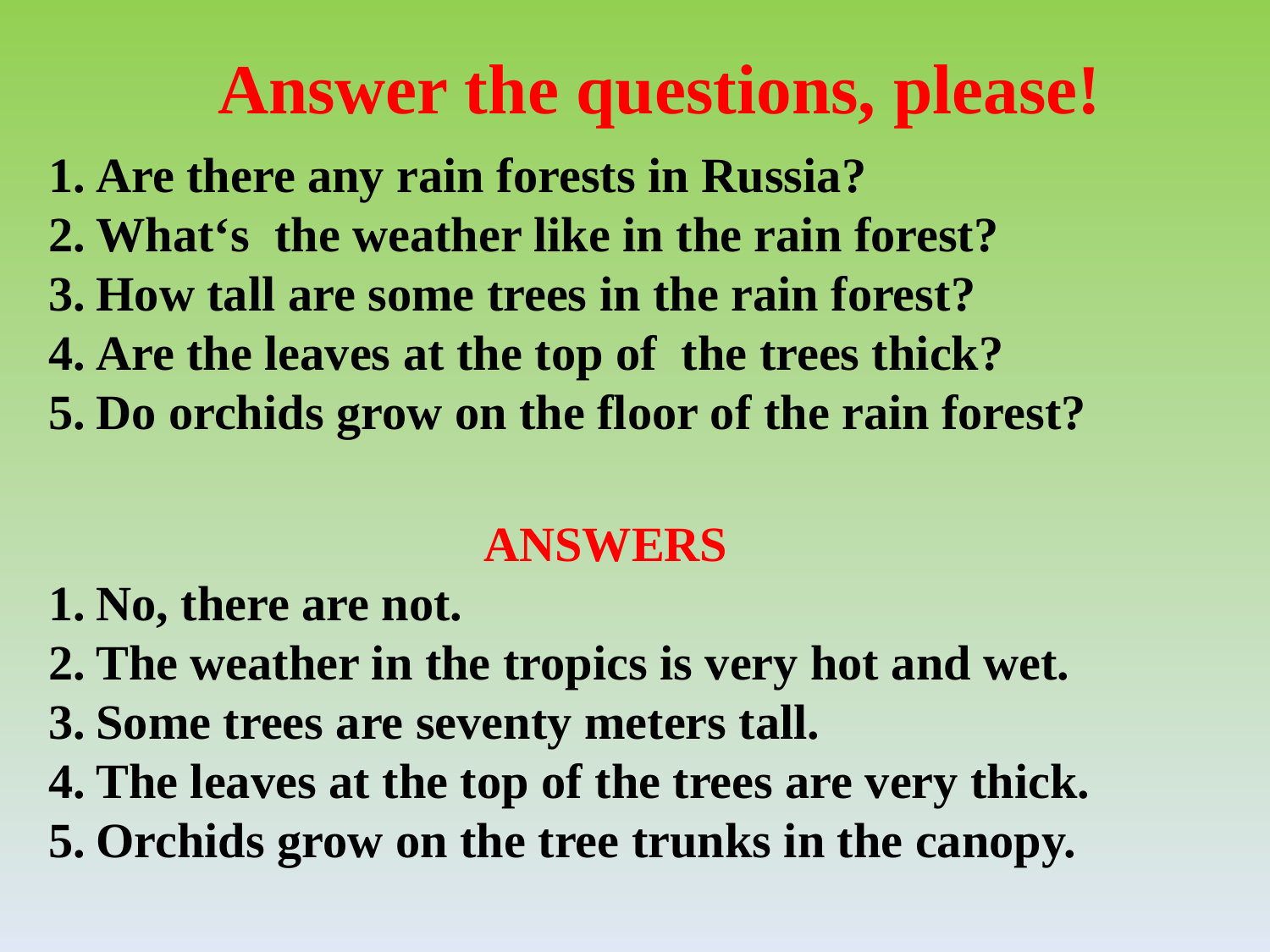

Answer the questions, please!
Are there any rain forests in Russia?
What‘s  the weather like in the rain forest?
How tall are some trees in the rain forest?
Are the leaves at the top of  the trees thick?
Do orchids grow on the floor of the rain forest?

ANSWERS
No, there are not.
The weather in the tropics is very hot and wet.
Some trees are seventy meters tall.
The leaves at the top of the trees are very thick.
Orchids grow on the tree trunks in the canopy.